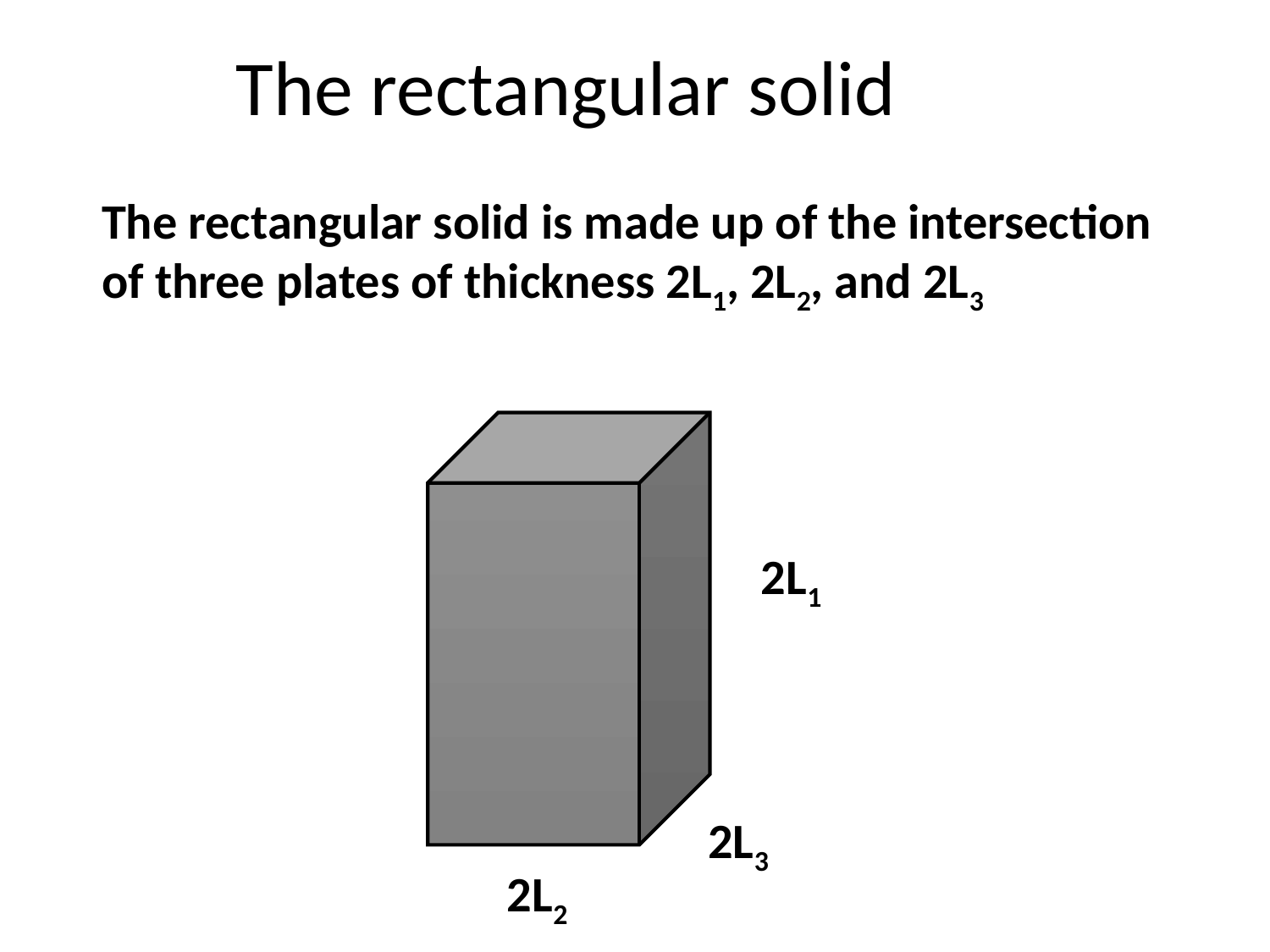

The rectangular solid
The rectangular solid is made up of the intersection of three plates of thickness 2L1, 2L2, and 2L3

2L1
2L3
2L2